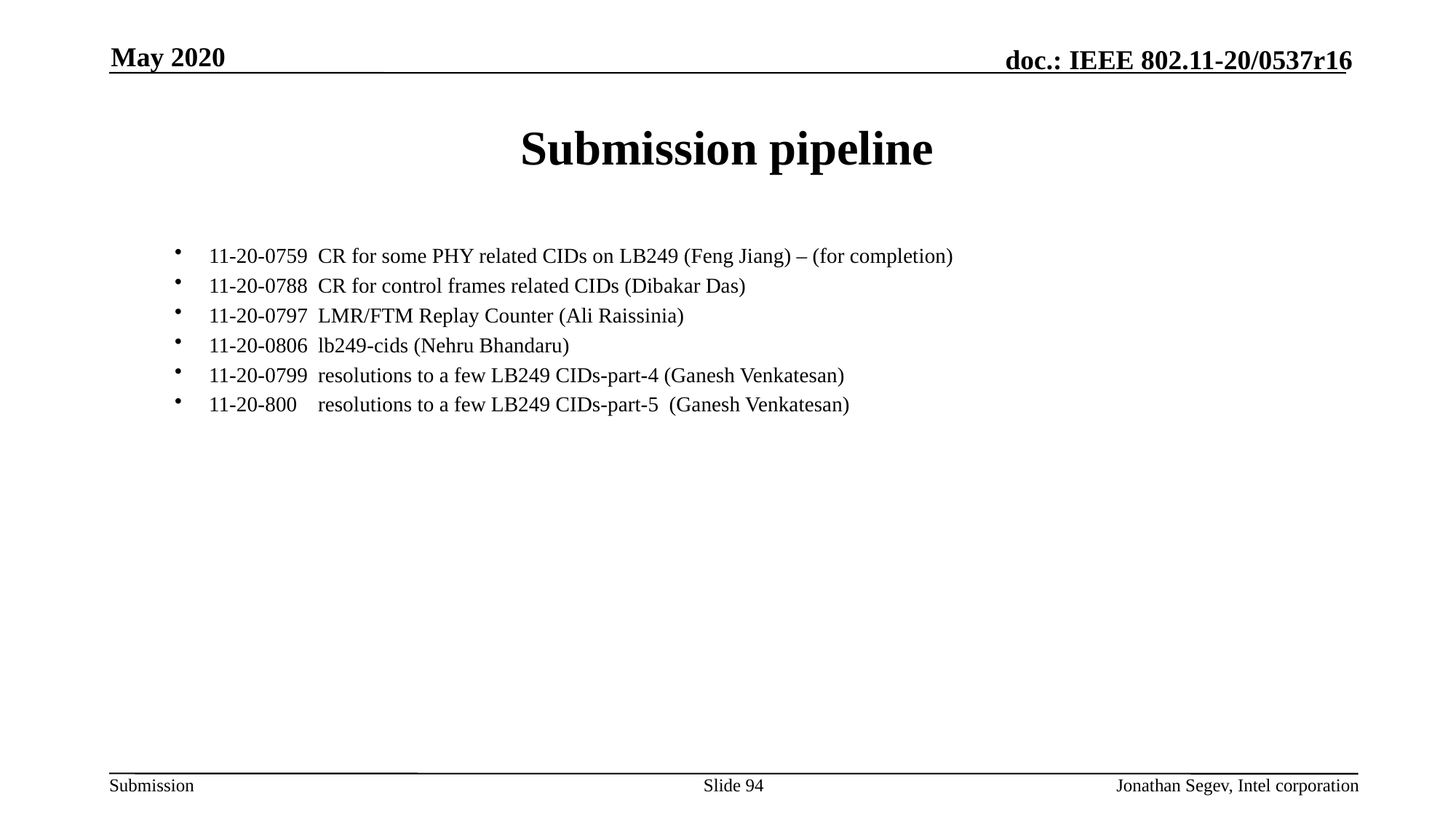

May 2020
# Submission pipeline
11-20-0759 	CR for some PHY related CIDs on LB249 (Feng Jiang) – (for completion)
11-20-0788	CR for control frames related CIDs (Dibakar Das)
11-20-0797 	LMR/FTM Replay Counter (Ali Raissinia)
11-20-0806	lb249-cids (Nehru Bhandaru)
11-20-0799 	resolutions to a few LB249 CIDs-part-4 (Ganesh Venkatesan)
11-20-800 	resolutions to a few LB249 CIDs-part-5  (Ganesh Venkatesan)

Slide 94
Jonathan Segev, Intel corporation